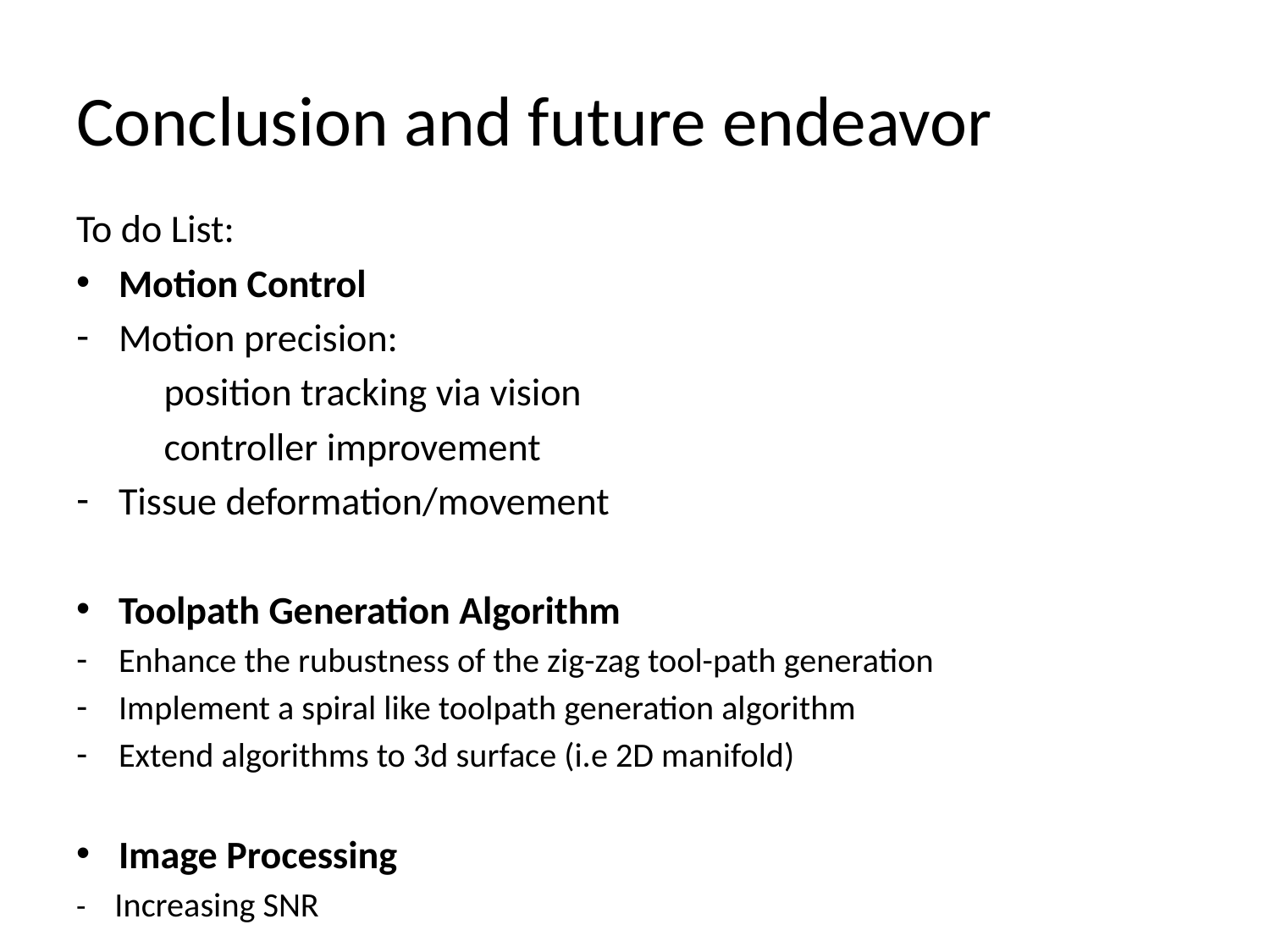

# Conclusion and future endeavor
To do List:
Motion Control
Motion precision:
	position tracking via vision
	controller improvement
Tissue deformation/movement

Toolpath Generation Algorithm
Enhance the rubustness of the zig-zag tool-path generation
Implement a spiral like toolpath generation algorithm
Extend algorithms to 3d surface (i.e 2D manifold)

Image Processing
-    Increasing SNR